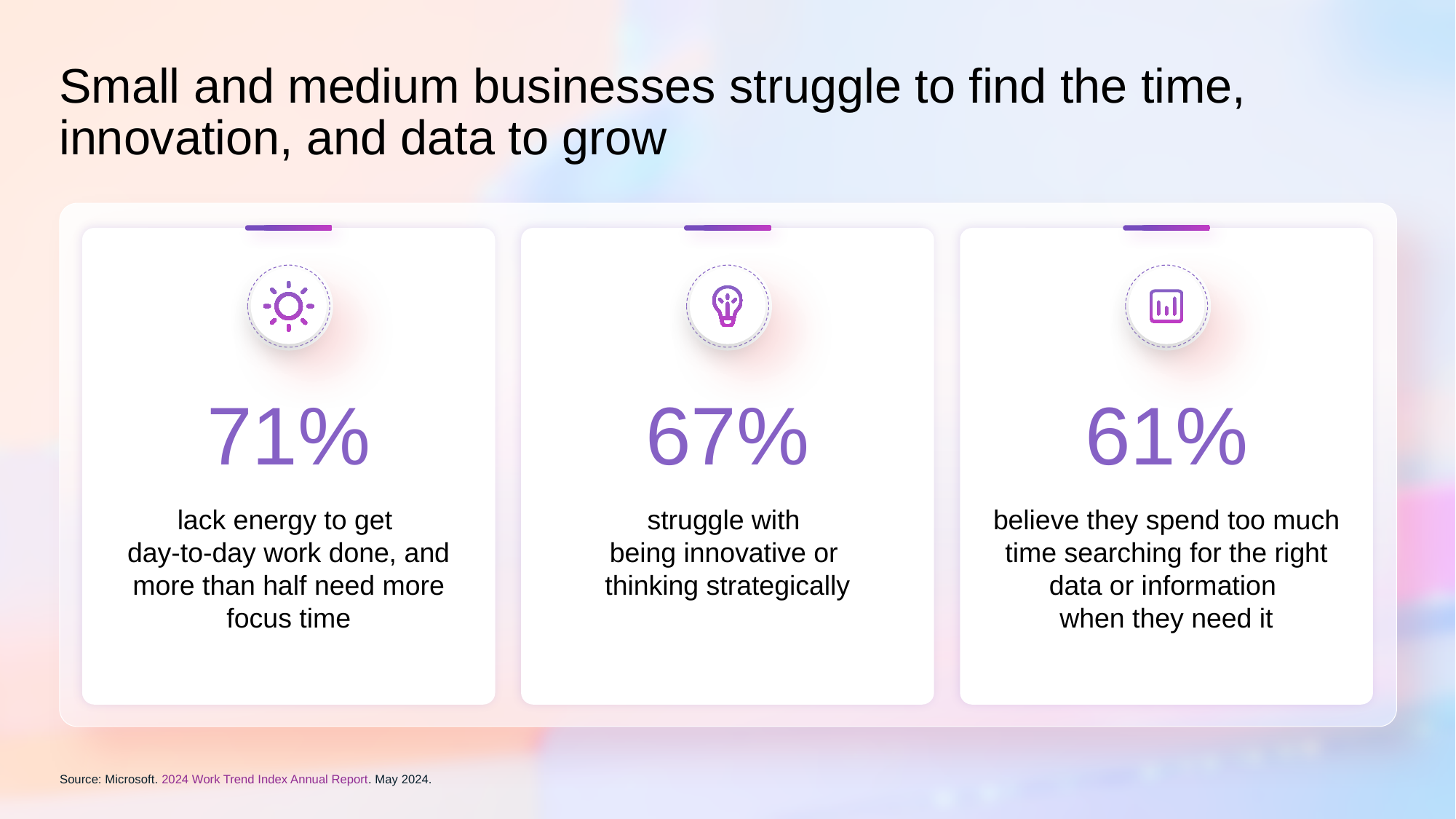

# Small and medium businesses struggle to find the time, innovation, and data to grow

71%
67%
61%
lack energy to get
day-to-day work done, and more than half need more focus time
struggle with
being innovative or
thinking strategically
believe they spend too much time searching for the right data or information
when they need it
Source: Microsoft. 2024 Work Trend Index Annual Report. May 2024.